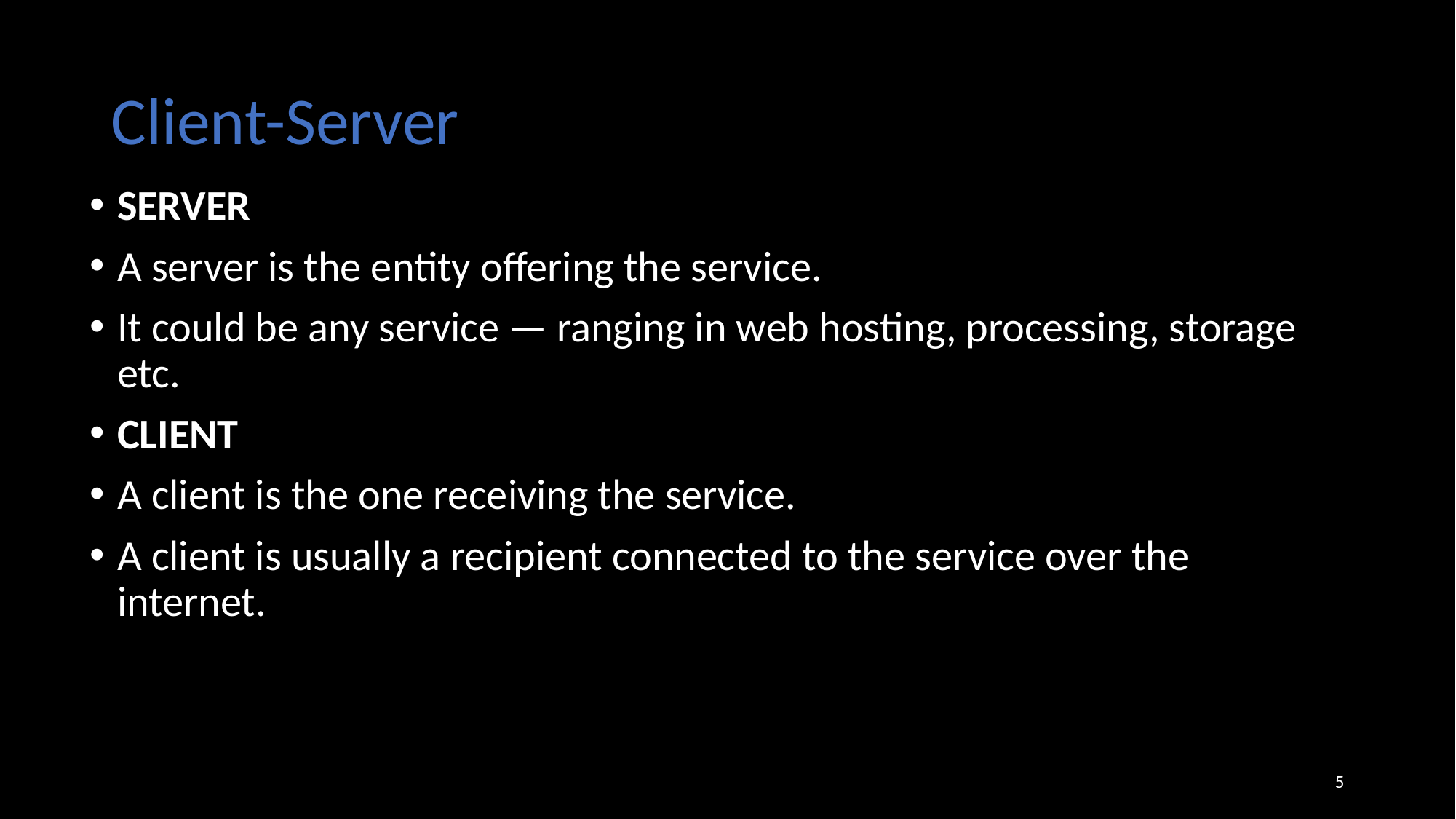

# Client-Server
SERVER
A server is the entity offering the service.
It could be any service — ranging in web hosting, processing, storage etc.
CLIENT
A client is the one receiving the service.
A client is usually a recipient connected to the service over the internet.

5